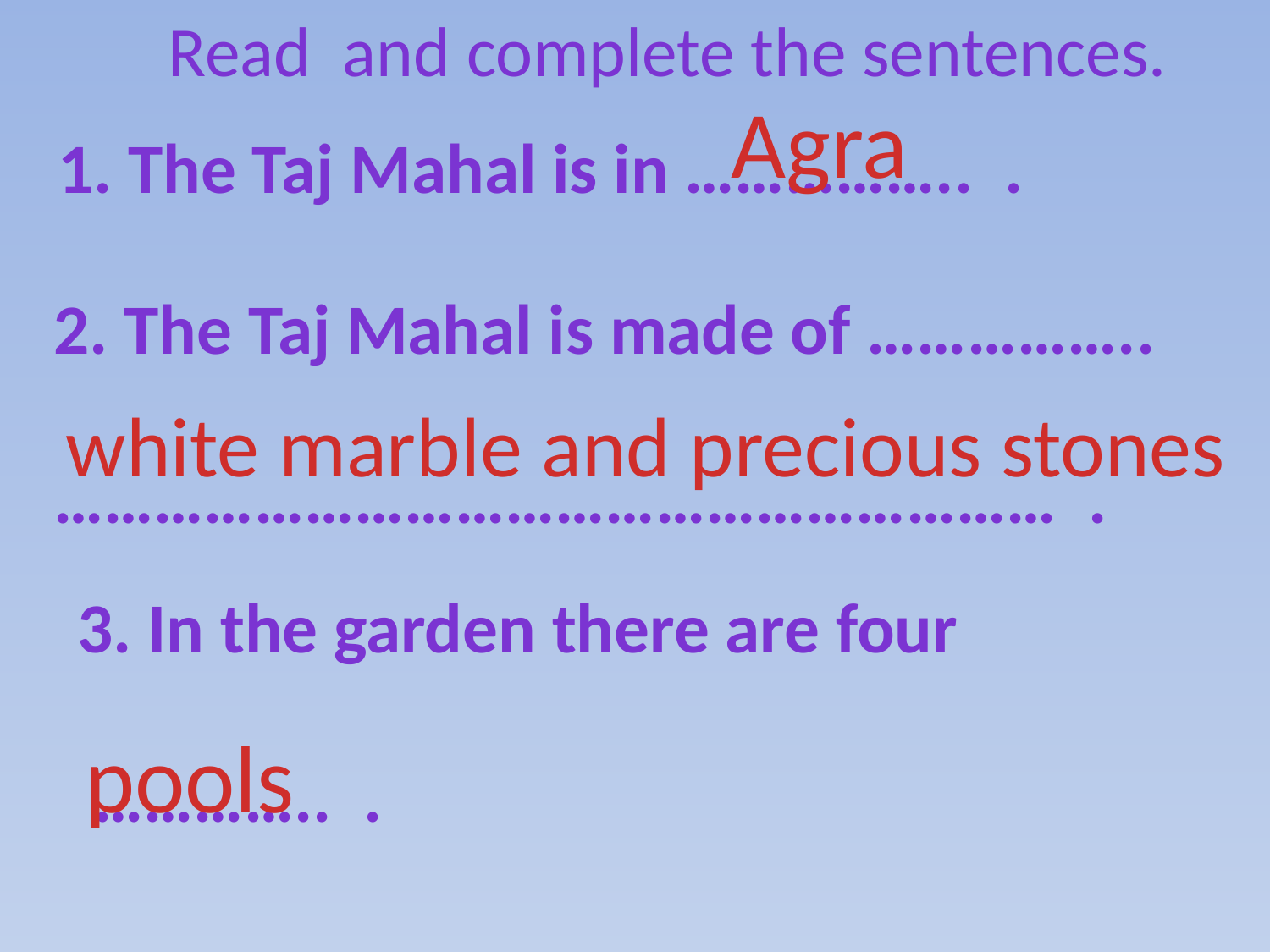

Read  and complete the sentences.
Agra
1. The Taj Mahal is in ……………..  .
2. The Taj Mahal is made of ……………..

……………………………………………………  .
white marble and precious stones

3. In the garden there are four

 …………..  .
pools